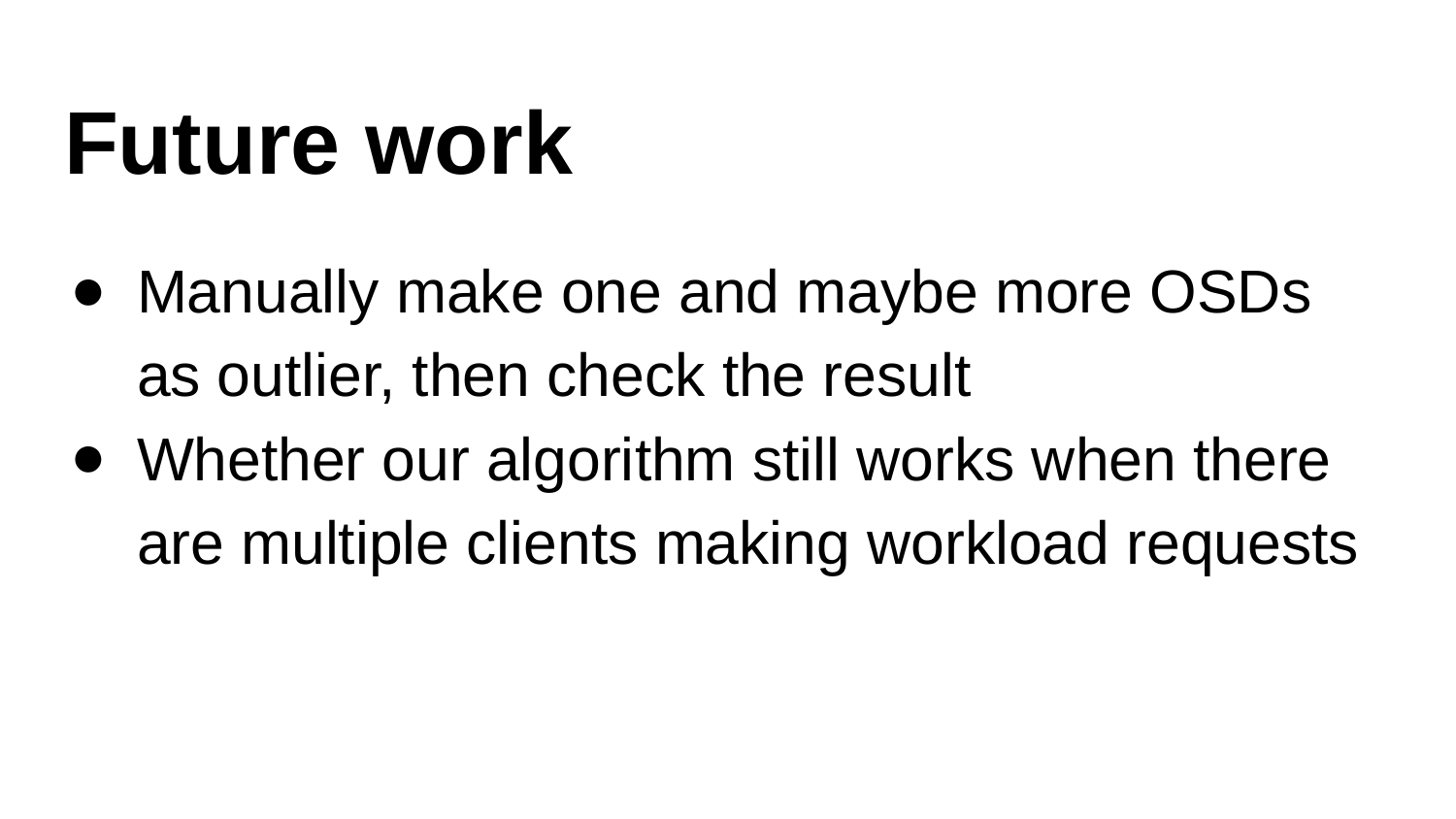

# Future work

Manually make one and maybe more OSDs as outlier, then check the result
Whether our algorithm still works when there are multiple clients making workload requests